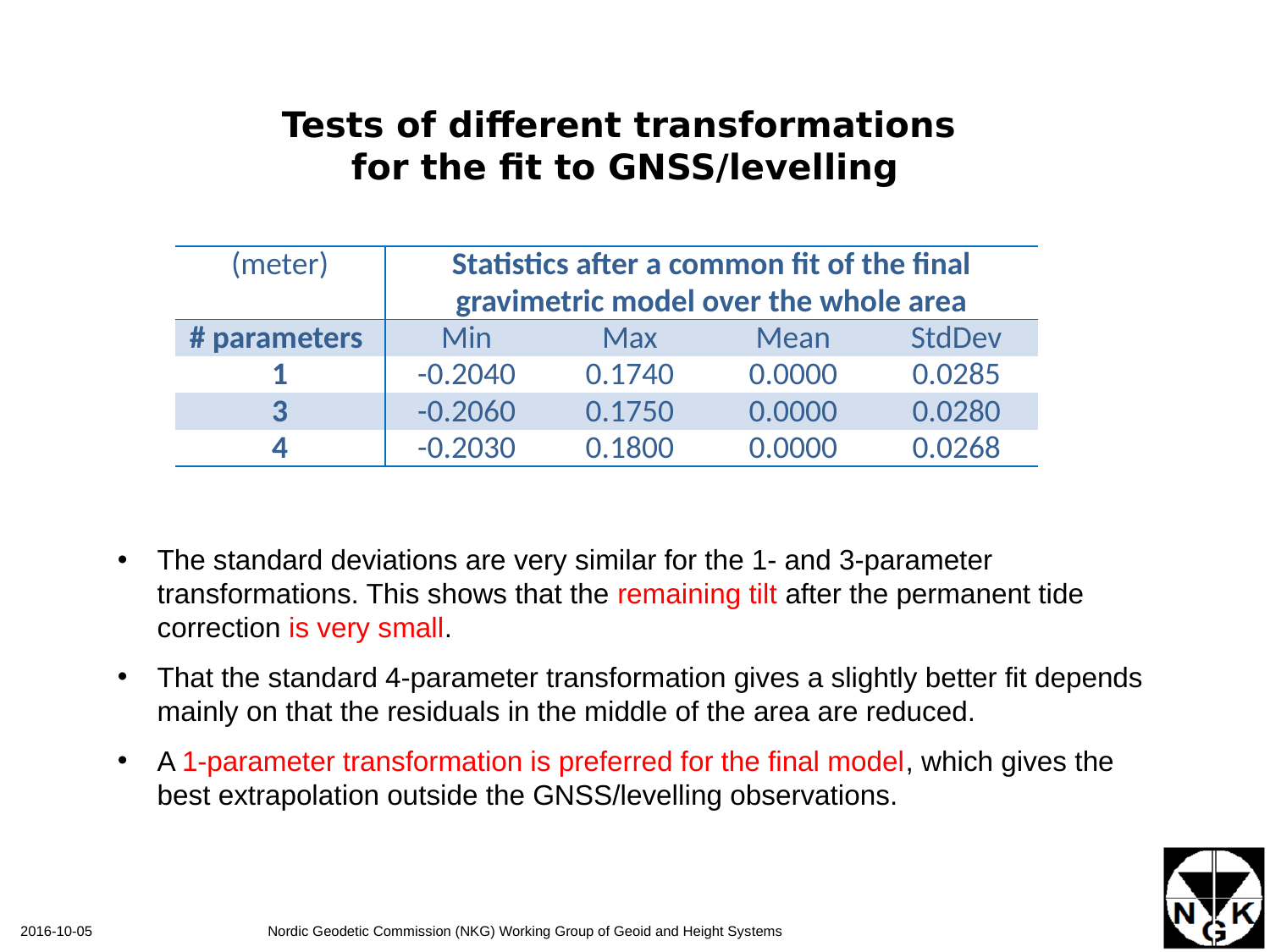

# Tests of different transformations for the fit to GNSS/levelling
| (meter) | Statistics after a common fit of the final gravimetric model over the whole area |  |  |  |
| --- | --- | --- | --- | --- |
| # parameters | Min | Max | Mean | StdDev |
| 1 | -0.2040 | 0.1740 | 0.0000 | 0.0285 |
| 3 | -0.2060 | 0.1750 | 0.0000 | 0.0280 |
| 4 | -0.2030 | 0.1800 | 0.0000 | 0.0268 |
The standard deviations are very similar for the 1- and 3-parameter transformations. This shows that the remaining tilt after the permanent tide correction is very small.
That the standard 4-parameter transformation gives a slightly better fit depends mainly on that the residuals in the middle of the area are reduced.
A 1-parameter transformation is preferred for the final model, which gives the best extrapolation outside the GNSS/levelling observations.